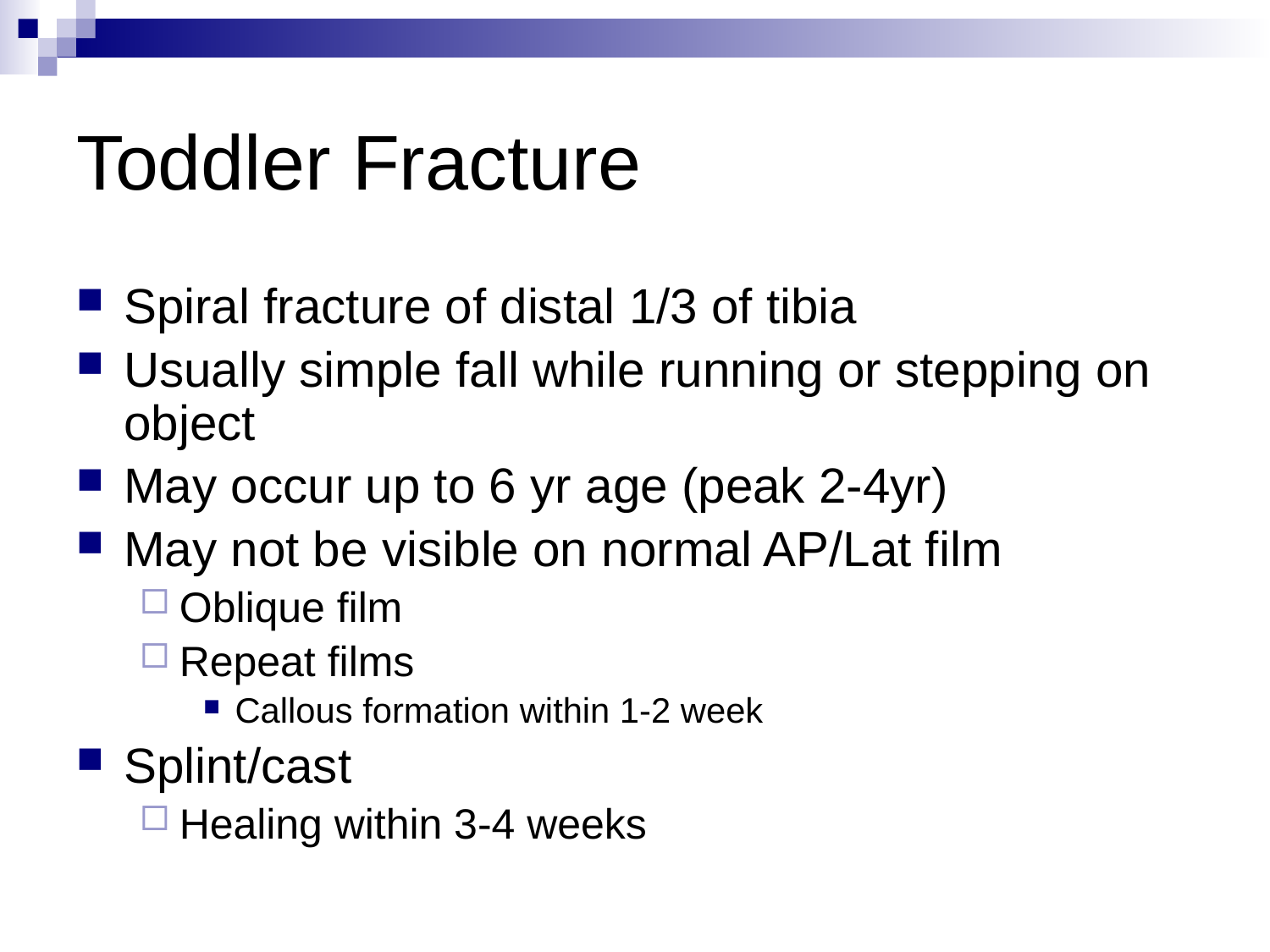

# Toddler Fracture
Spiral fracture of distal 1/3 of tibia
Usually simple fall while running or stepping on object
May occur up to 6 yr age (peak 2-4yr)
May not be visible on normal AP/Lat film
Oblique film
Repeat films
Callous formation within 1-2 week
Splint/cast
Healing within 3-4 weeks